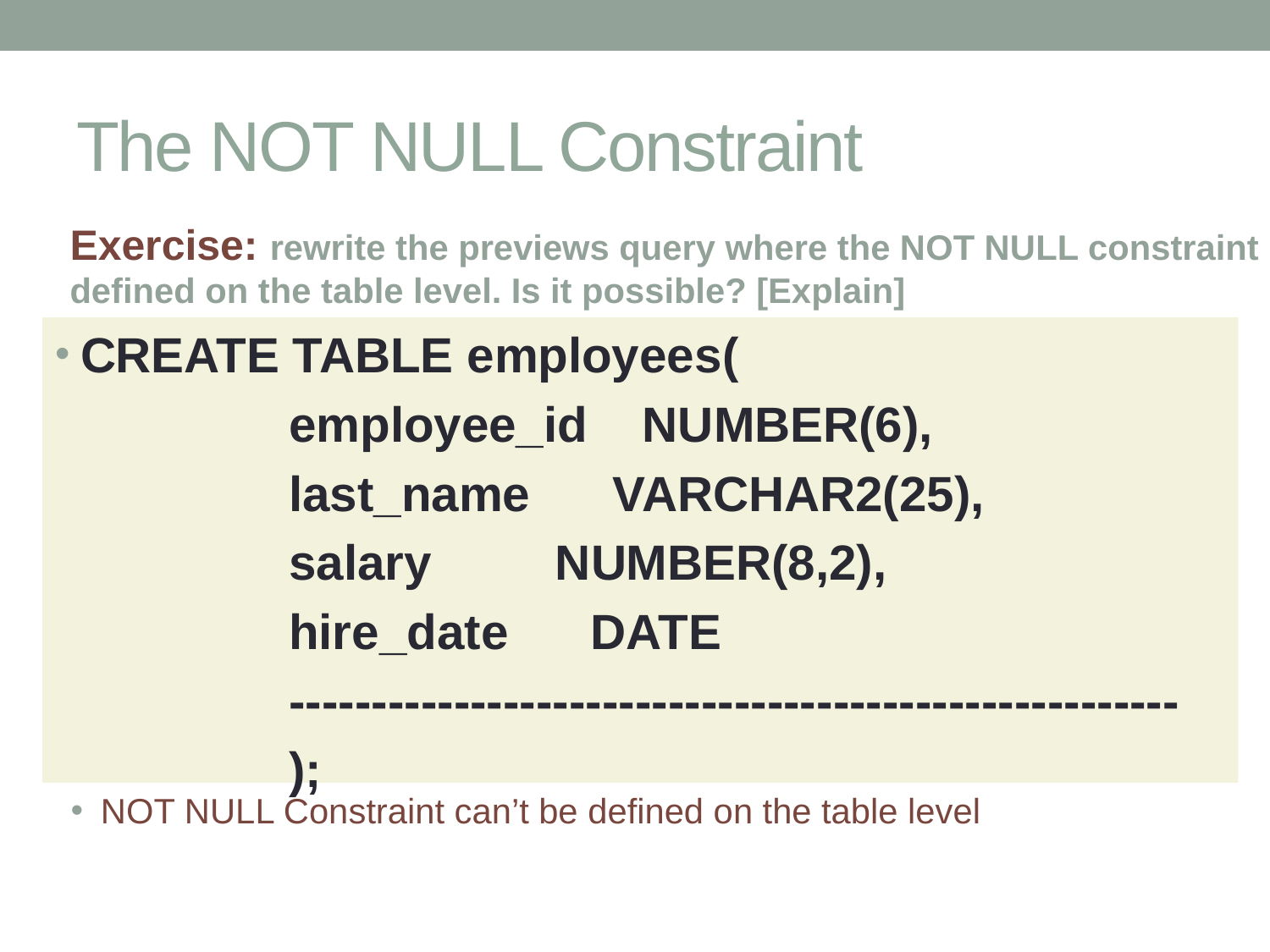

# The NOT NULL Constraint
Exercise: rewrite the previews query where the NOT NULL constraint
defined on the table level. Is it possible? [Explain]
CREATE TABLE employees(
                 employee_id    NUMBER(6),
                 last_name      VARCHAR2(25),
                 salary         NUMBER(8,2),
                 hire_date      DATE
                 ------------------------------------------------------
                 );
NOT NULL Constraint can’t be defined on the table level